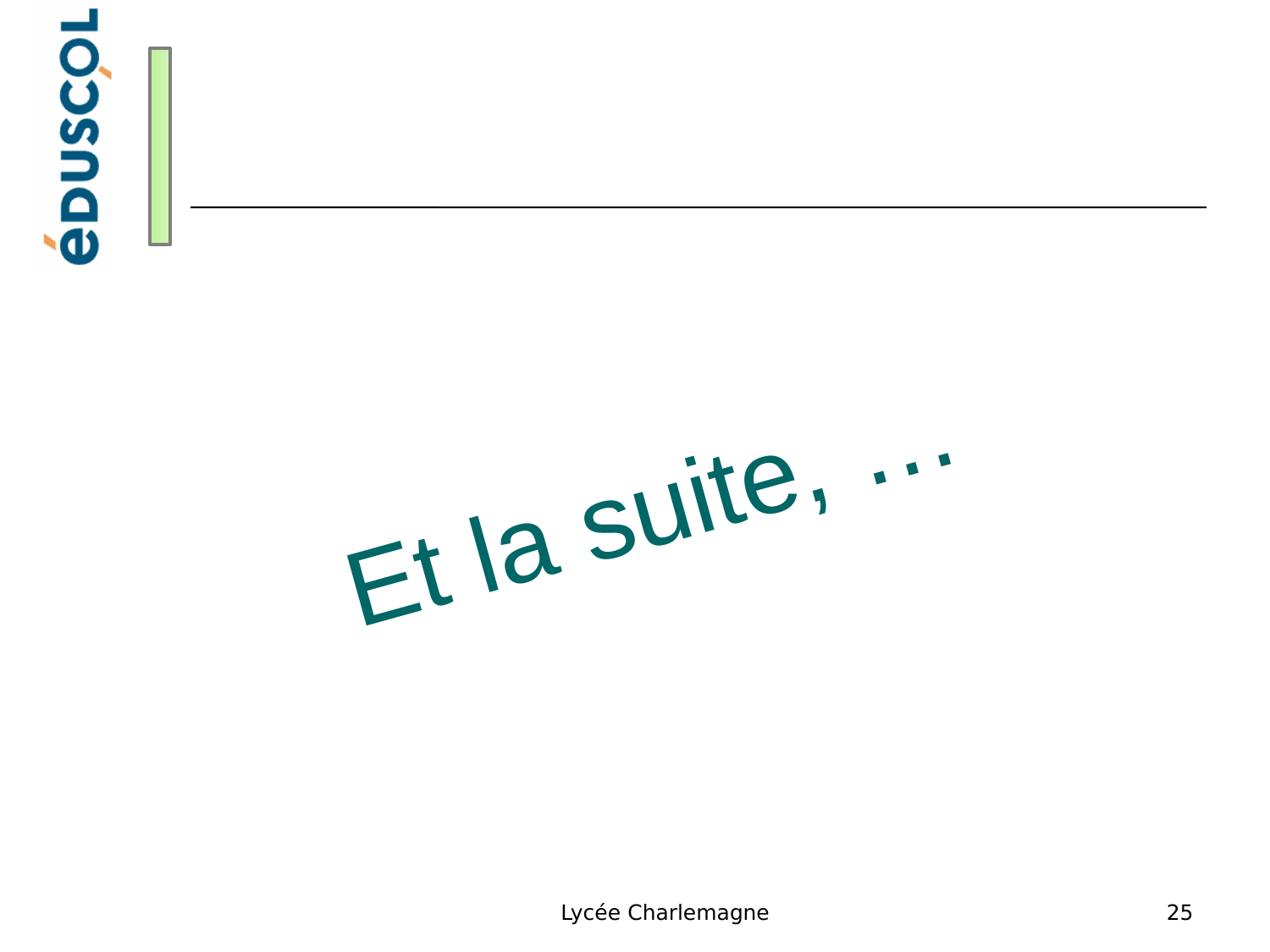

# Et la suite, …
Lycée Charlemagne
25